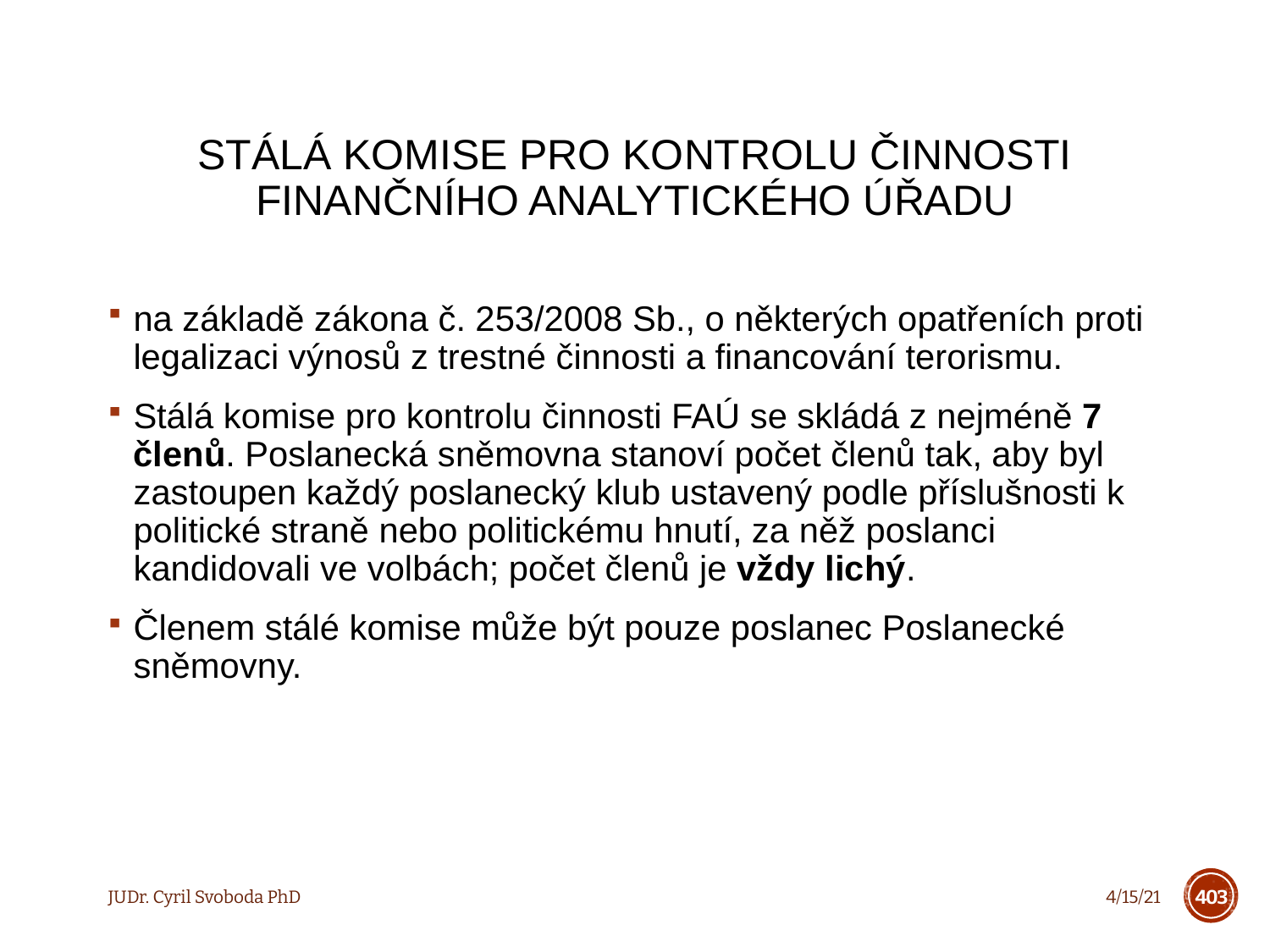

# Stálá komise pro kontrolu činnosti Finančního analytického úřadu
na základě zákona č. 253/2008 Sb., o některých opatřeních proti legalizaci výnosů z trestné činnosti a financování terorismu.
Stálá komise pro kontrolu činnosti FAÚ se skládá z nejméně 7 členů. Poslanecká sněmovna stanoví počet členů tak, aby byl zastoupen každý poslanecký klub ustavený podle příslušnosti k politické straně nebo politickému hnutí, za něž poslanci kandidovali ve volbách; počet členů je vždy lichý.
Členem stálé komise může být pouze poslanec Poslanecké sněmovny.
JUDr. Cyril Svoboda PhD
4/15/21
403